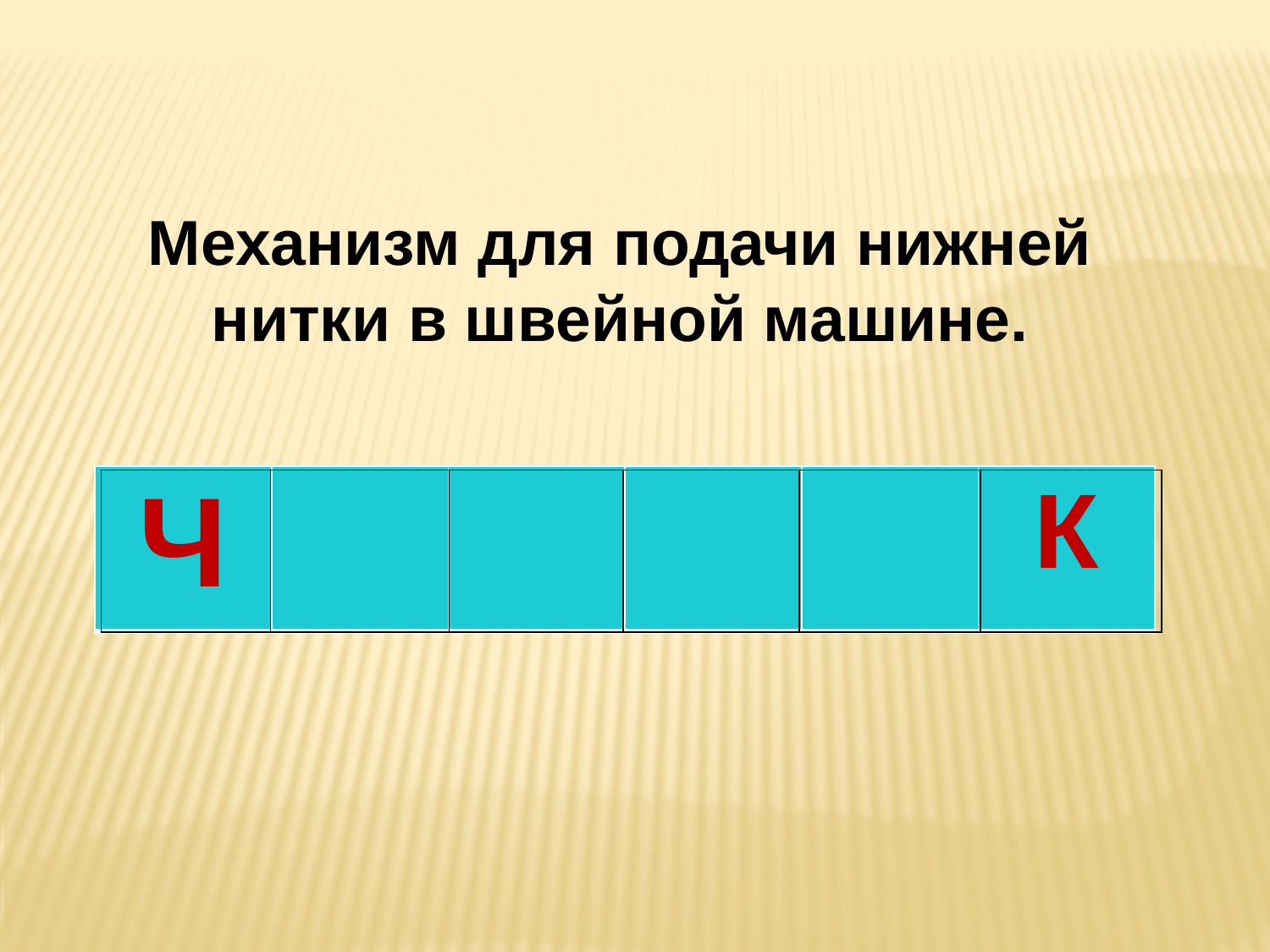

Механизм для подачи нижней нитки в швейной машине.
| Ч |  |  |  |  | К |
| --- | --- | --- | --- | --- | --- |
|  |  |  |  |  |  |
| --- | --- | --- | --- | --- | --- |